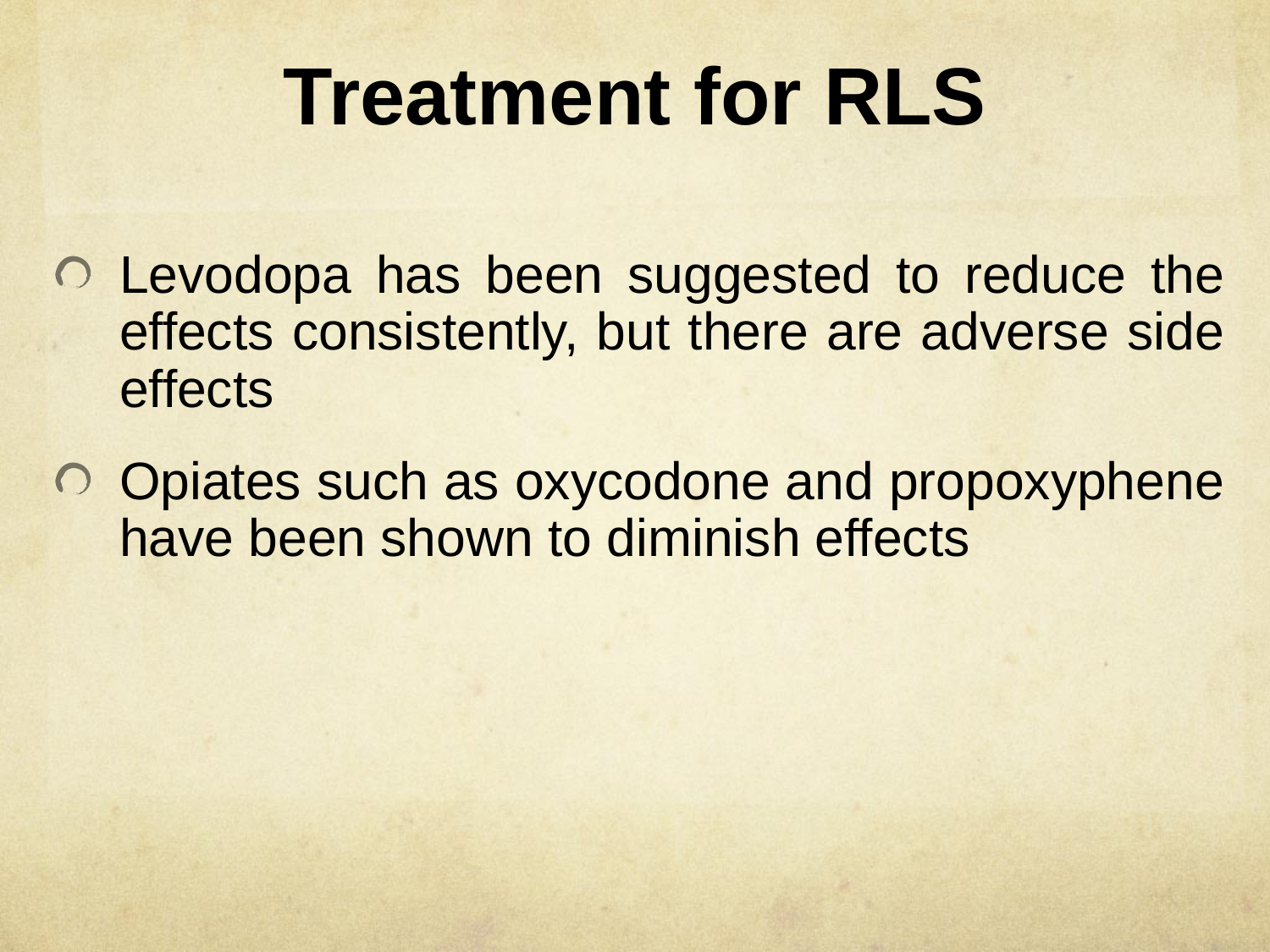

# Treatment for RLS
Levodopa has been suggested to reduce the effects consistently, but there are adverse side effects
Opiates such as oxycodone and propoxyphene have been shown to diminish effects